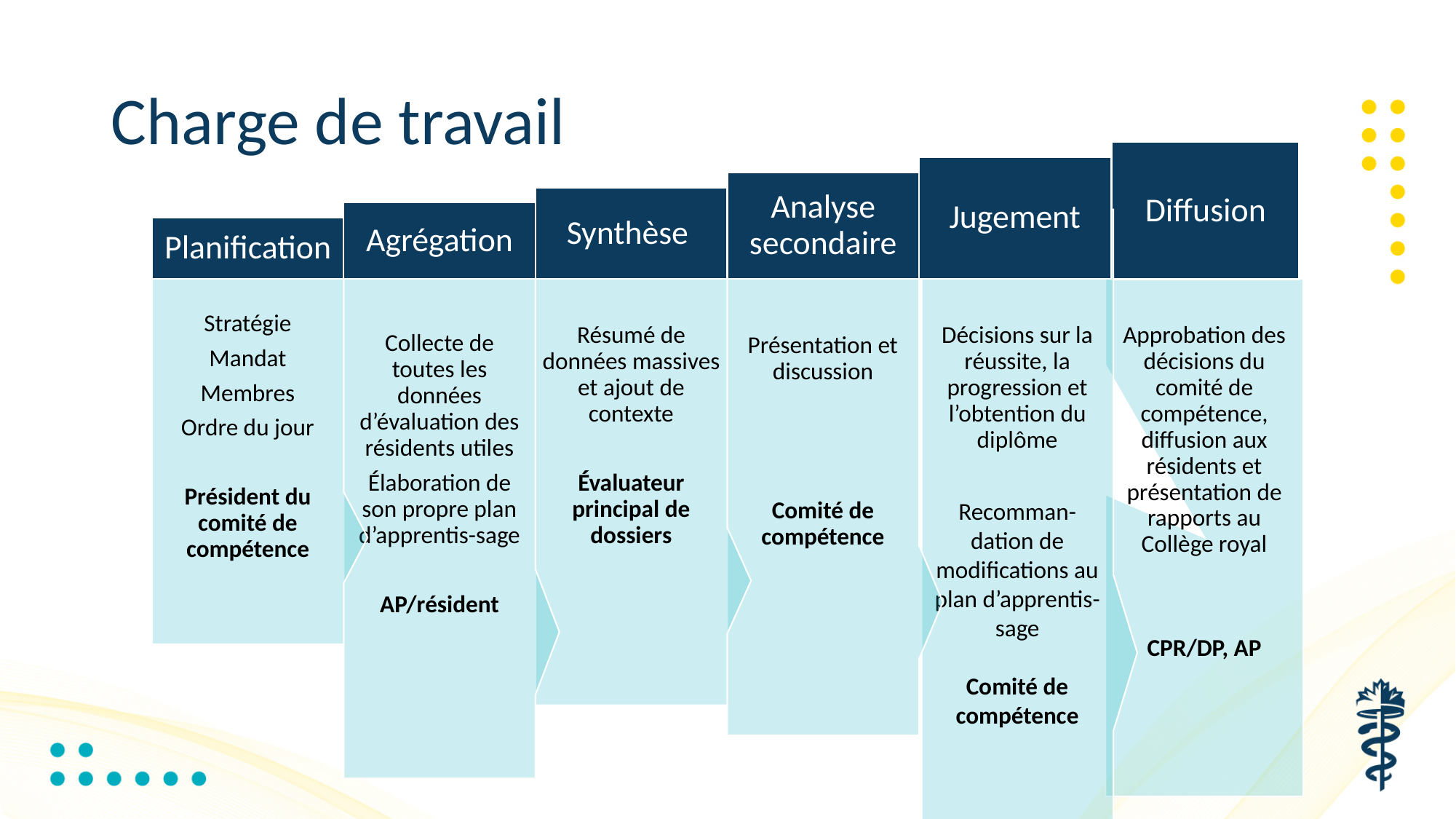

# Charge de travail

Approbation des décisions du comité de compétence, diffusion aux résidents et présentation de rapports au Collège royal

CPR/DP, AP
Diffusion

Décisions

Décisions sur la réussite, la progression et l’obtention du diplôme

Recomman-dation de modifications au plan d’apprentis-sage

Comité de compétence

Jugement

Présentation et discussion

Comité de compétence
Analyse secondaire

Résumé de données massives et ajout de contexte

Évaluateur principal de dossiers
Synthèse

Collecte de toutes les données d’évaluation des résidents utiles
Élaboration de son propre plan d’apprentis-sage

AP/résident
Agrégation
Stratégie
Mandat
Membres
Ordre du jour

Président du comité de compétence

Planification